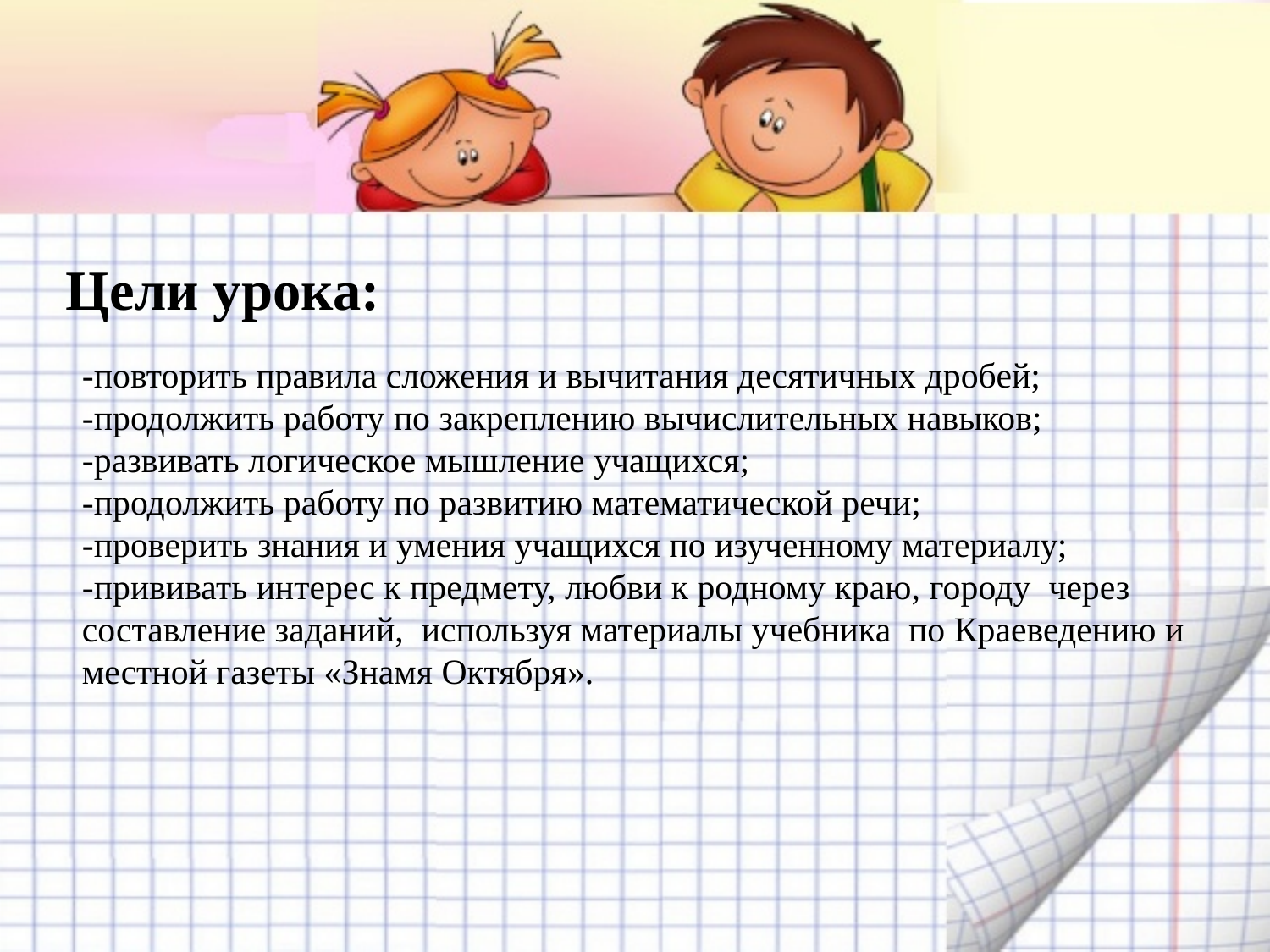

Цели урока:
-повторить правила сложения и вычитания десятичных дробей;
-продолжить работу по закреплению вычислительных навыков;
-развивать логическое мышление учащихся;
-продолжить работу по развитию математической речи;
-проверить знания и умения учащихся по изученному материалу;
-прививать интерес к предмету, любви к родному краю, городу  через составление заданий,  используя материалы учебника  по Краеведению и местной газеты «Знамя Октября».